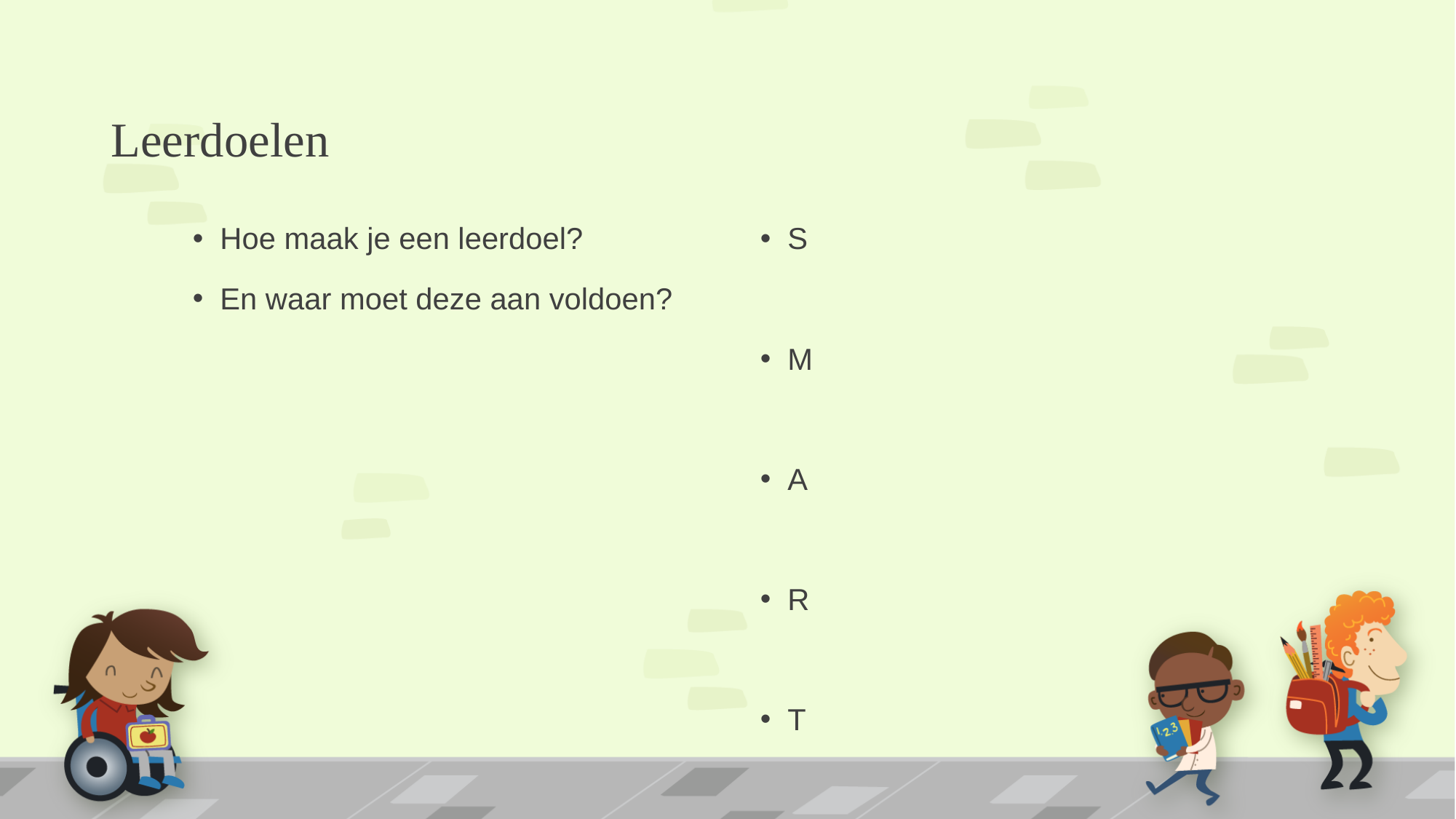

# Leerdoelen
S

M

A

R

T
Hoe maak je een leerdoel?
En waar moet deze aan voldoen?